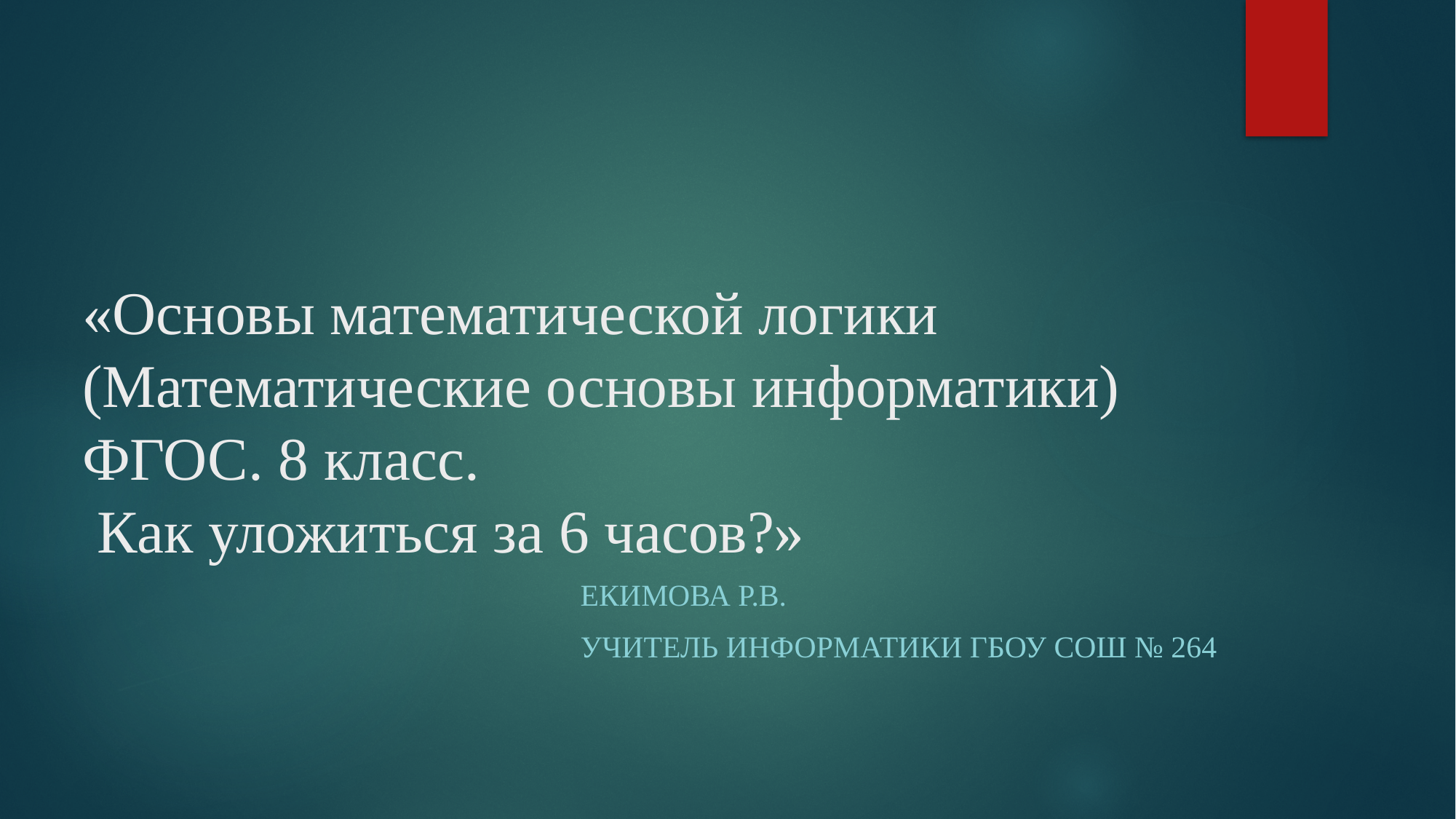

# «Основы математической логики (Математические основы информатики) ФГОС. 8 класс. Как уложиться за 6 часов?»
Екимова Р.В.
учитель информатики ГБОУ СОШ № 264